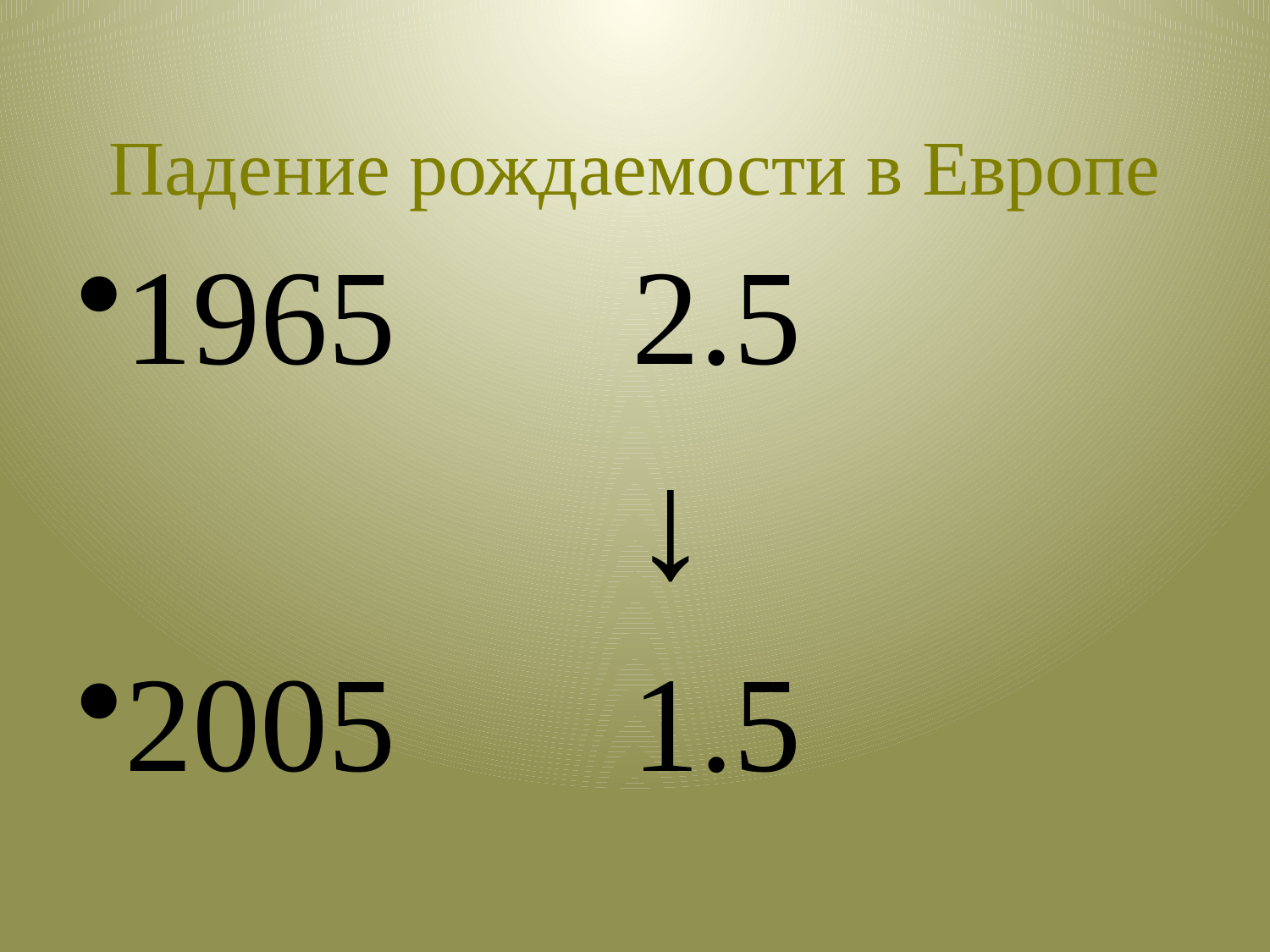

# Падение рождаемости в Европе
1965		2.5
					↓
2005		1.5